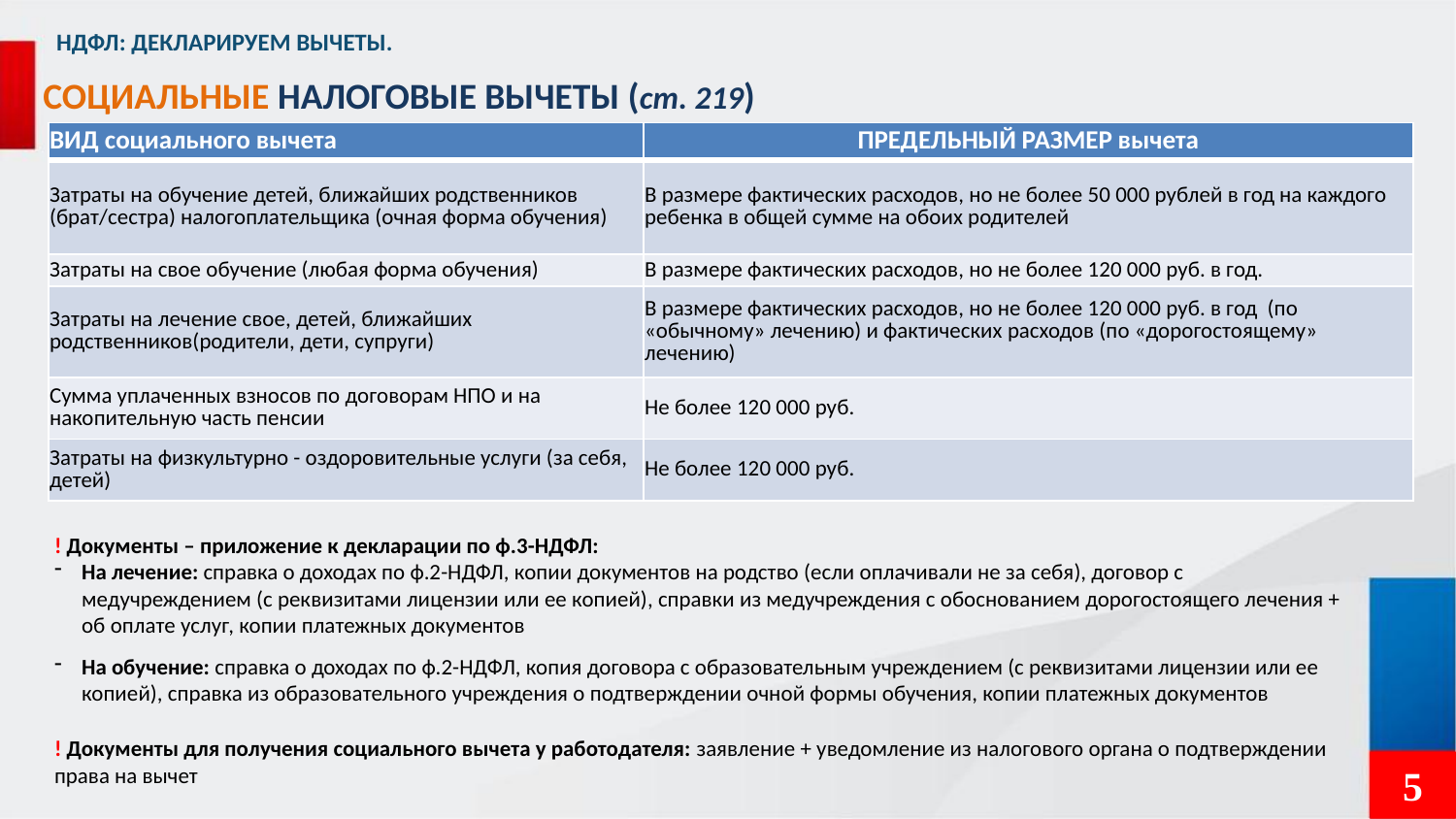

НДФЛ: ДЕКЛАРИРУЕМ ВЫЧЕТЫ.
# СОЦИАЛЬНЫЕ НАЛОГОВЫЕ ВЫЧЕТЫ (ст. 219)
| ВИД социального вычета | ПРЕДЕЛЬНЫЙ РАЗМЕР вычета |
| --- | --- |
| Затраты на обучение детей, ближайших родственников (брат/сестра) налогоплательщика (очная форма обучения) | В размере фактических расходов, но не более 50 000 рублей в год на каждого ребенка в общей сумме на обоих родителей |
| Затраты на свое обучение (любая форма обучения) | В размере фактических расходов, но не более 120 000 руб. в год. |
| Затраты на лечение свое, детей, ближайших родственников(родители, дети, супруги) | В размере фактических расходов, но не более 120 000 руб. в год (по «обычному» лечению) и фактических расходов (по «дорогостоящему» лечению) |
| Сумма уплаченных взносов по договорам НПО и на накопительную часть пенсии | Не более 120 000 руб. |
| Затраты на физкультурно - оздоровительные услуги (за себя, детей) | Не более 120 000 руб. |
! Документы – приложение к декларации по ф.3-НДФЛ:
На лечение: справка о доходах по ф.2-НДФЛ, копии документов на родство (если оплачивали не за себя), договор с медучреждением (с реквизитами лицензии или ее копией), справки из медучреждения с обоснованием дорогостоящего лечения + об оплате услуг, копии платежных документов

На обучение: справка о доходах по ф.2-НДФЛ, копия договора с образовательным учреждением (с реквизитами лицензии или ее копией), справка из образовательного учреждения о подтверждении очной формы обучения, копии платежных документов
! Документы для получения социального вычета у работодателя: заявление + уведомление из налогового органа о подтверждении права на вычет
5